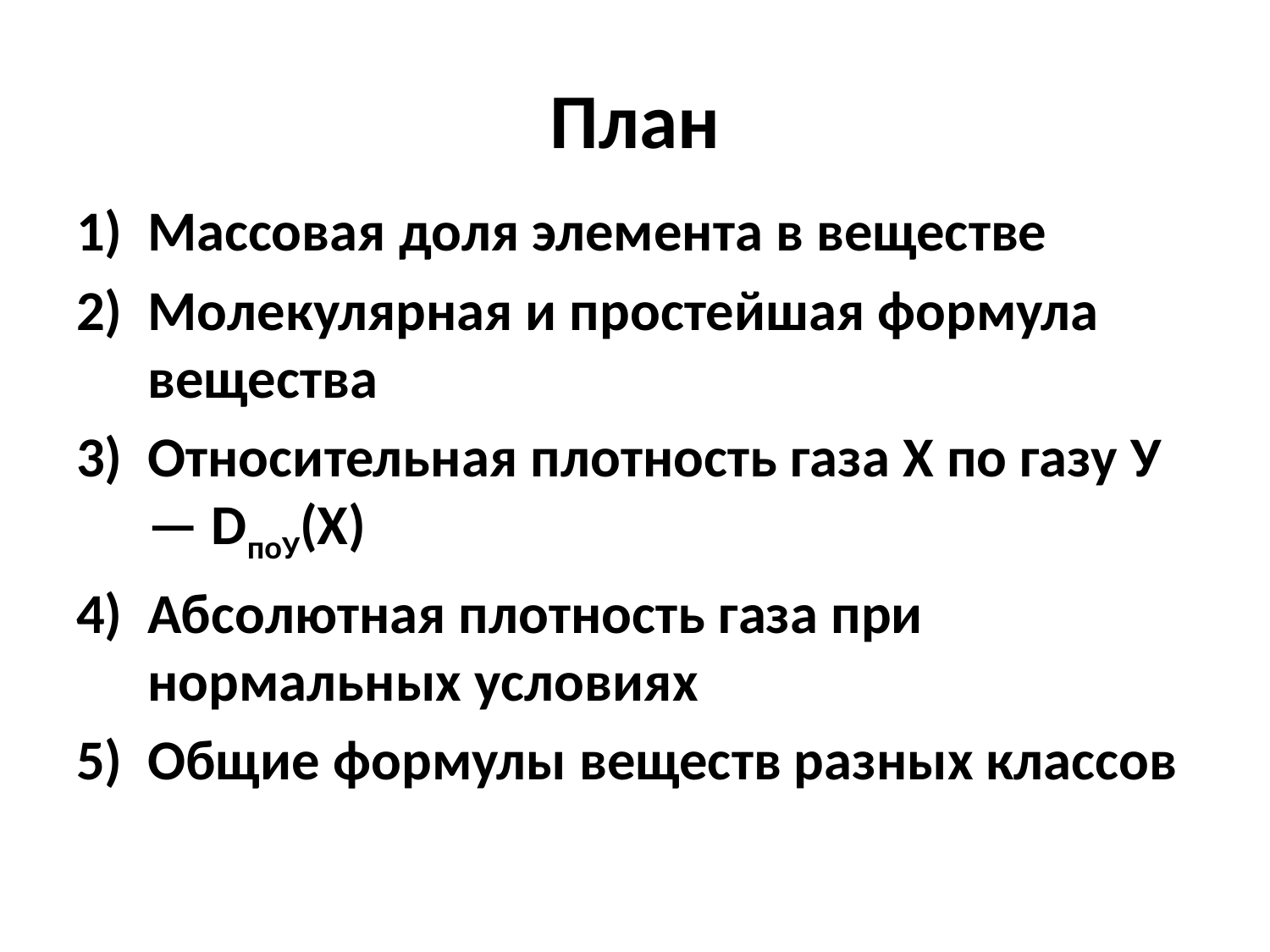

# План
Массовая доля элемента в веществе
Молекулярная и простейшая формула вещества
Относительная плотность газа Х по газу У — DпоУ(Х)
Абсолютная плотность газа при нормальных условиях
Общие формулы веществ разных классов